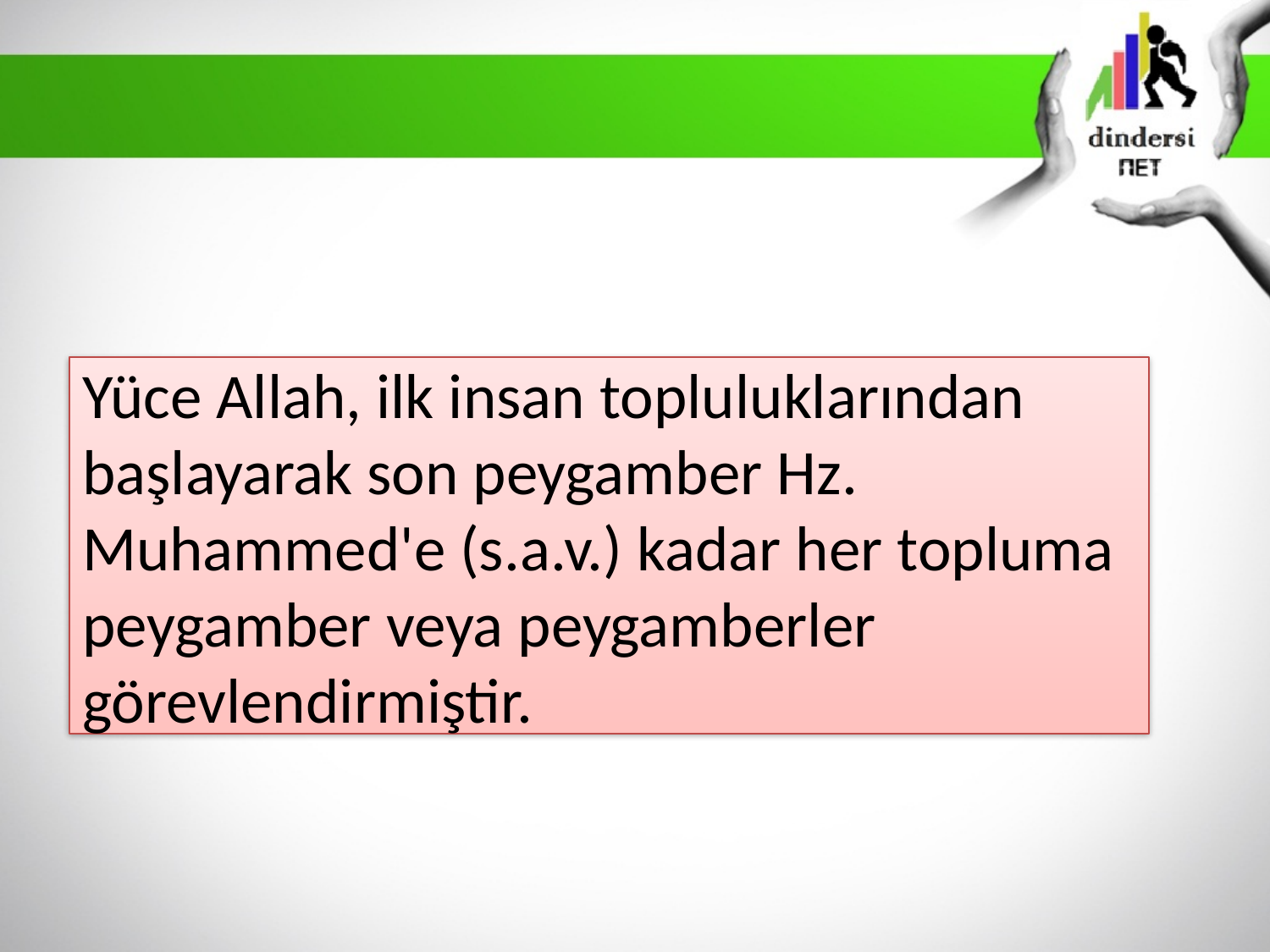

# Yüce Allah, ilk insan topluluklarından başlayarak son peygamber Hz. Muhammed'e (s.a.v.) kadar her topluma peygamber veya peygamberler görevlendirmiştir.